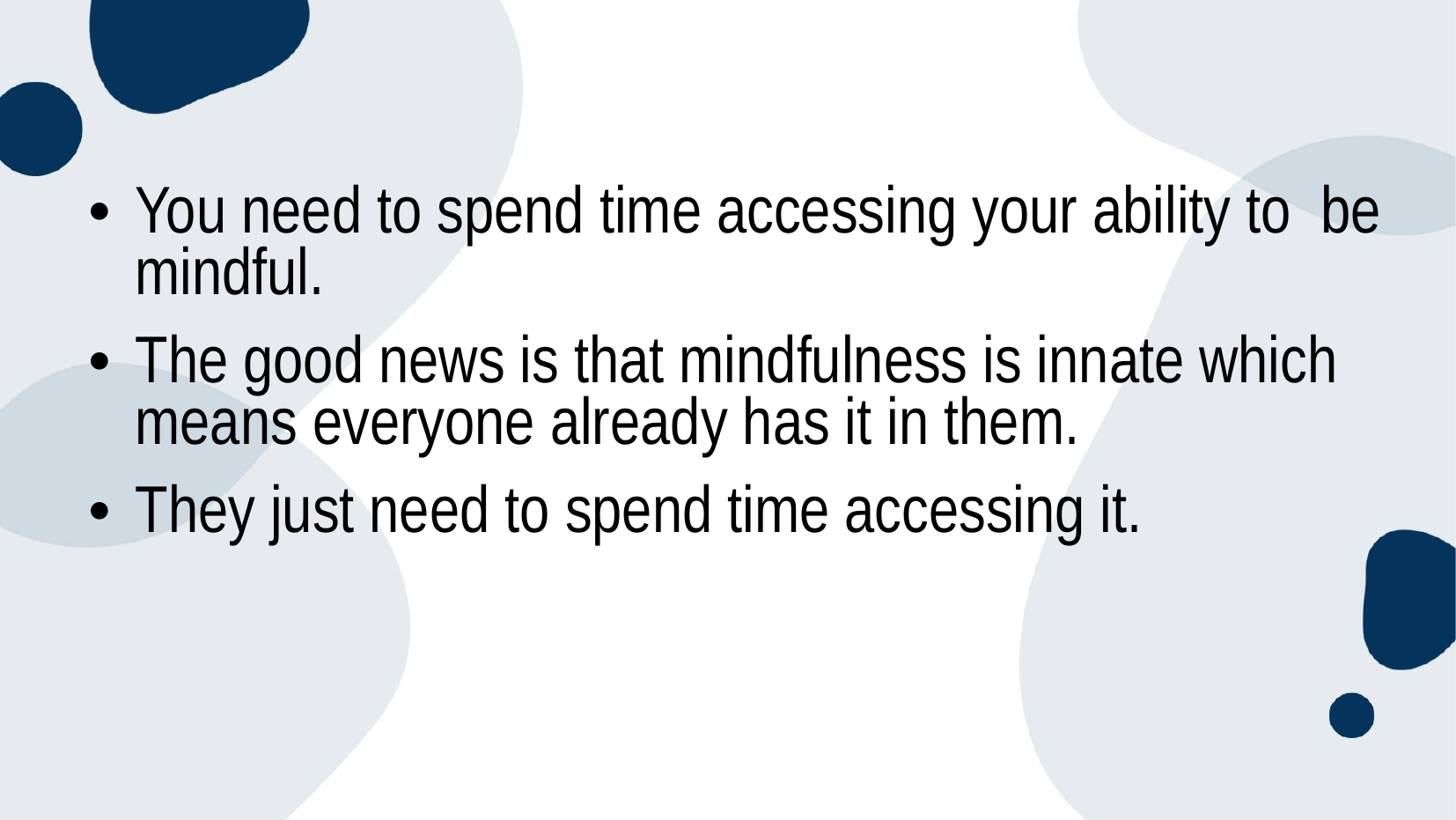

You need to spend time accessing your ability to  be mindful.
The good news is that mindfulness is innate which means everyone already has it in them.
They just need to spend time accessing it.